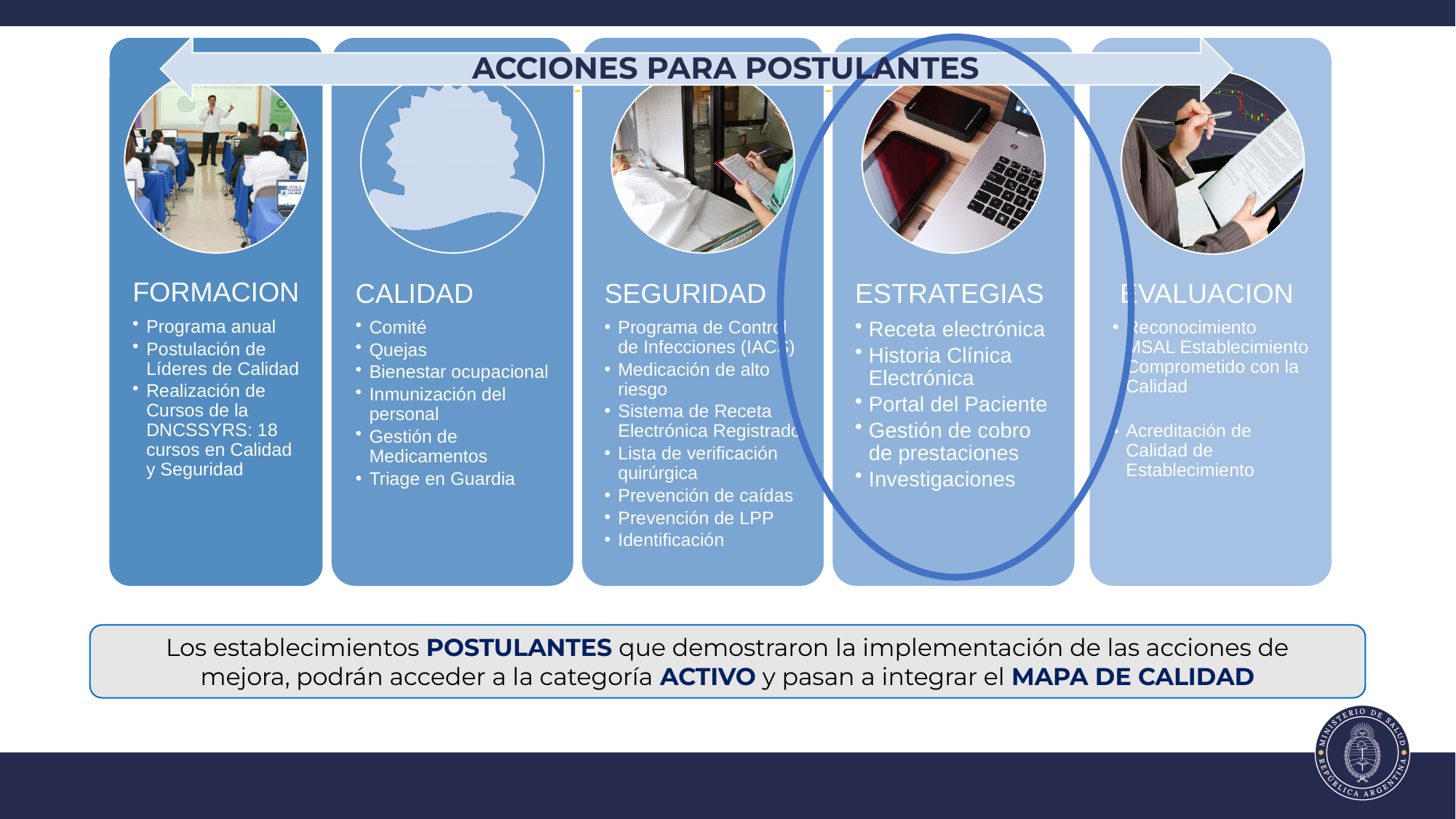

FORMACION
Programa anual
Postulación de Líderes de Calidad
Realización de Cursos de la DNCSSYRS: 18 cursos en Calidad y Seguridad

CALIDAD
Comité
Quejas
Bienestar ocupacional
Inmunización del personal
Gestión de Medicamentos
Triage en Guardia

SEGURIDAD
Programa de Control de Infecciones (IACS)
Medicación de alto riesgo
Sistema de Receta Electrónica Registrado
Lista de verificación quirúrgica
Prevención de caídas
Prevención de LPP
Identificación
ESTRATEGIAS
Receta electrónica
Historia Clínica Electrónica
Portal del Paciente
Gestión de cobro de prestaciones
Investigaciones

EVALUACION
Reconocimiento MSAL Establecimiento Comprometido con la Calidad

Acreditación de Calidad de Establecimiento

ACCIONES PARA POSTULANTES
Los establecimientos POSTULANTES que demostraron la implementación de las acciones de mejora, podrán acceder a la categoría ACTIVO y pasan a integrar el MAPA DE CALIDAD